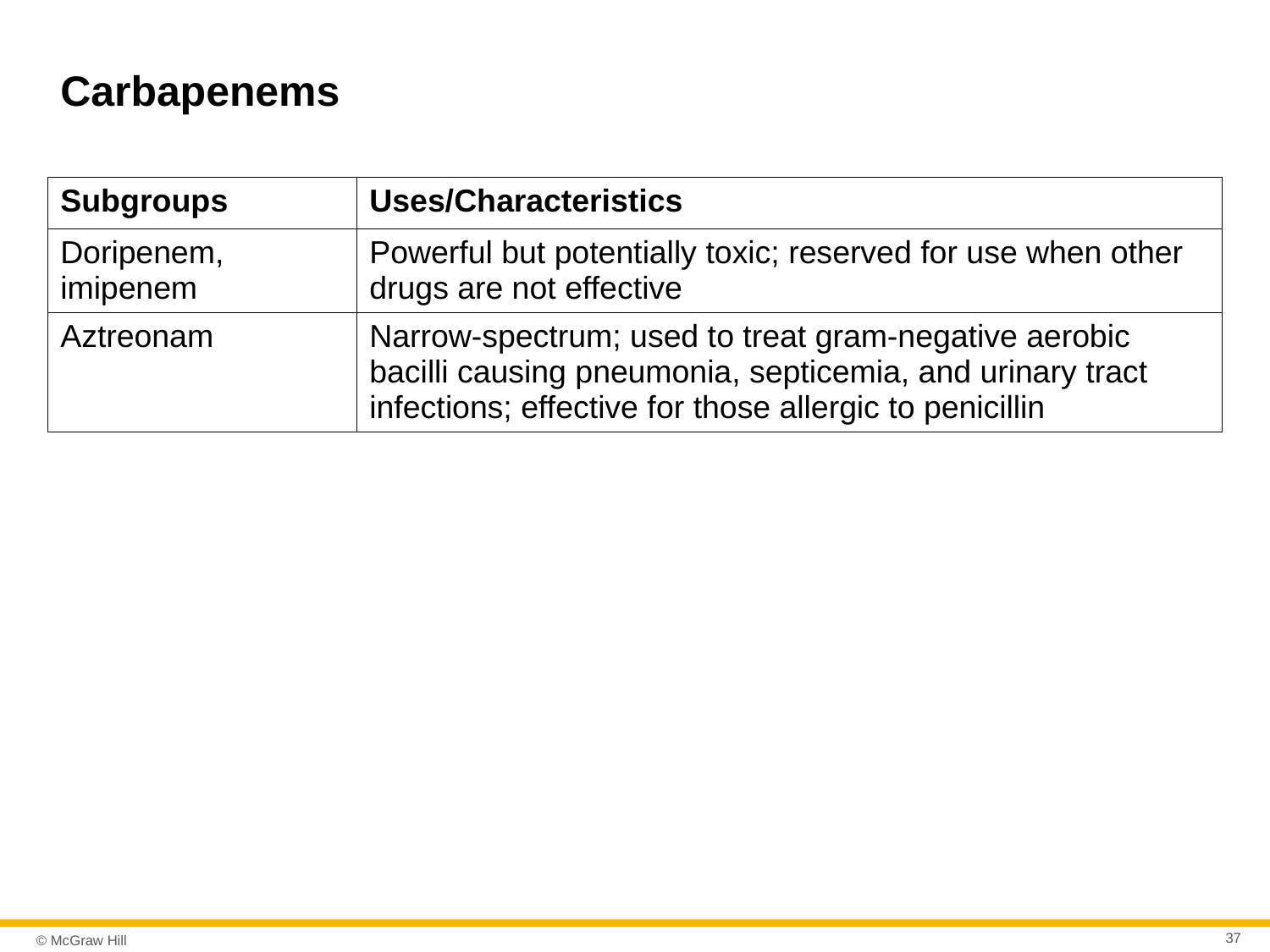

# Carbapenems
| Subgroups | Uses/Characteristics |
| --- | --- |
| Doripenem, imipenem | Powerful but potentially toxic; reserved for use when other drugs are not effective |
| Aztreonam | Narrow-spectrum; used to treat gram-negative aerobic bacilli causing pneumonia, septicemia, and urinary tract infections; effective for those allergic to penicillin |